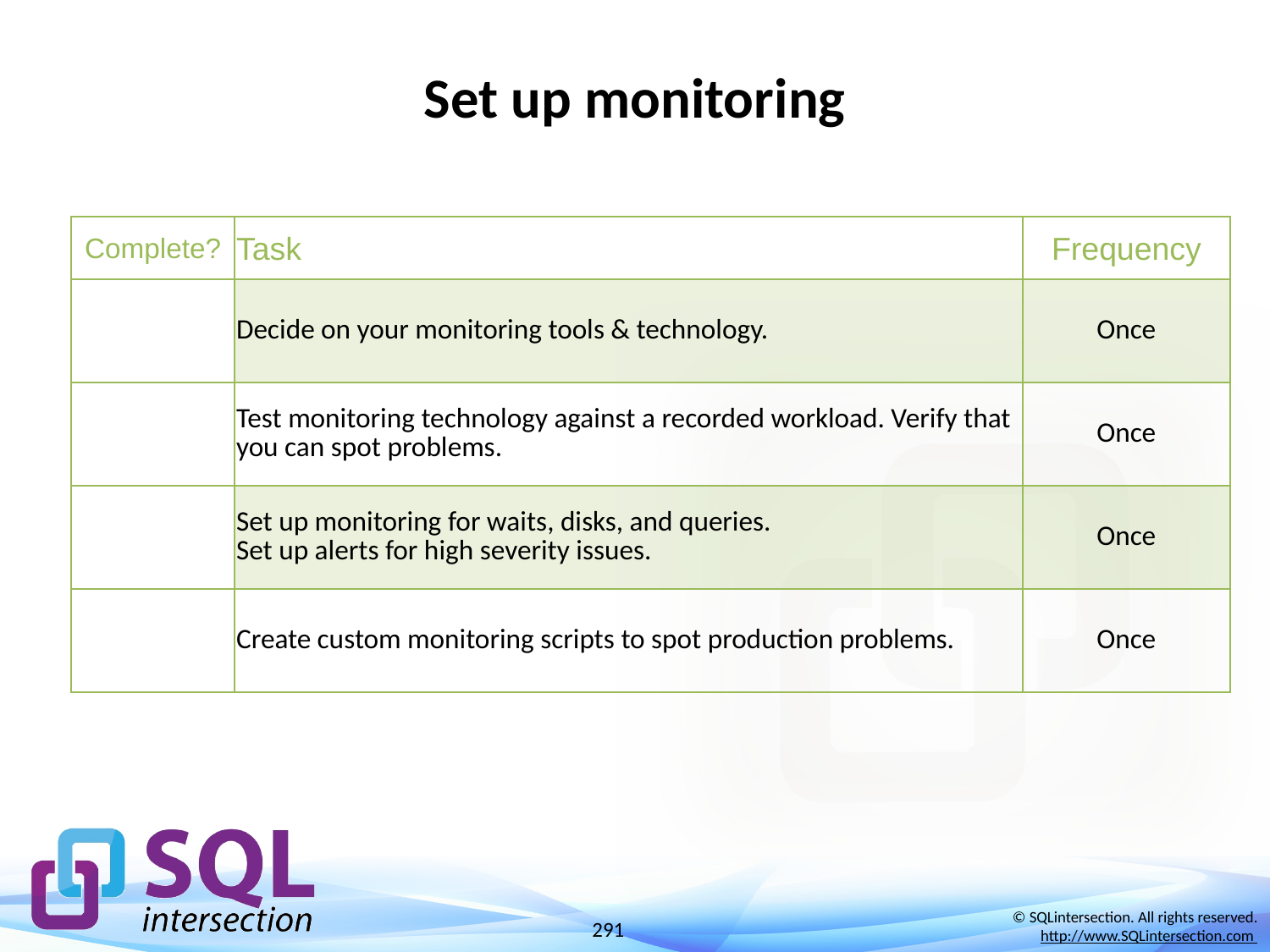

# Set up monitoring
| Complete? | Task | Frequency |
| --- | --- | --- |
|  | Decide on your monitoring tools & technology. | Once |
|  | Test monitoring technology against a recorded workload. Verify that you can spot problems. | Once |
|  | Set up monitoring for waits, disks, and queries. Set up alerts for high severity issues. | Once |
|  | Create custom monitoring scripts to spot production problems. | Once |